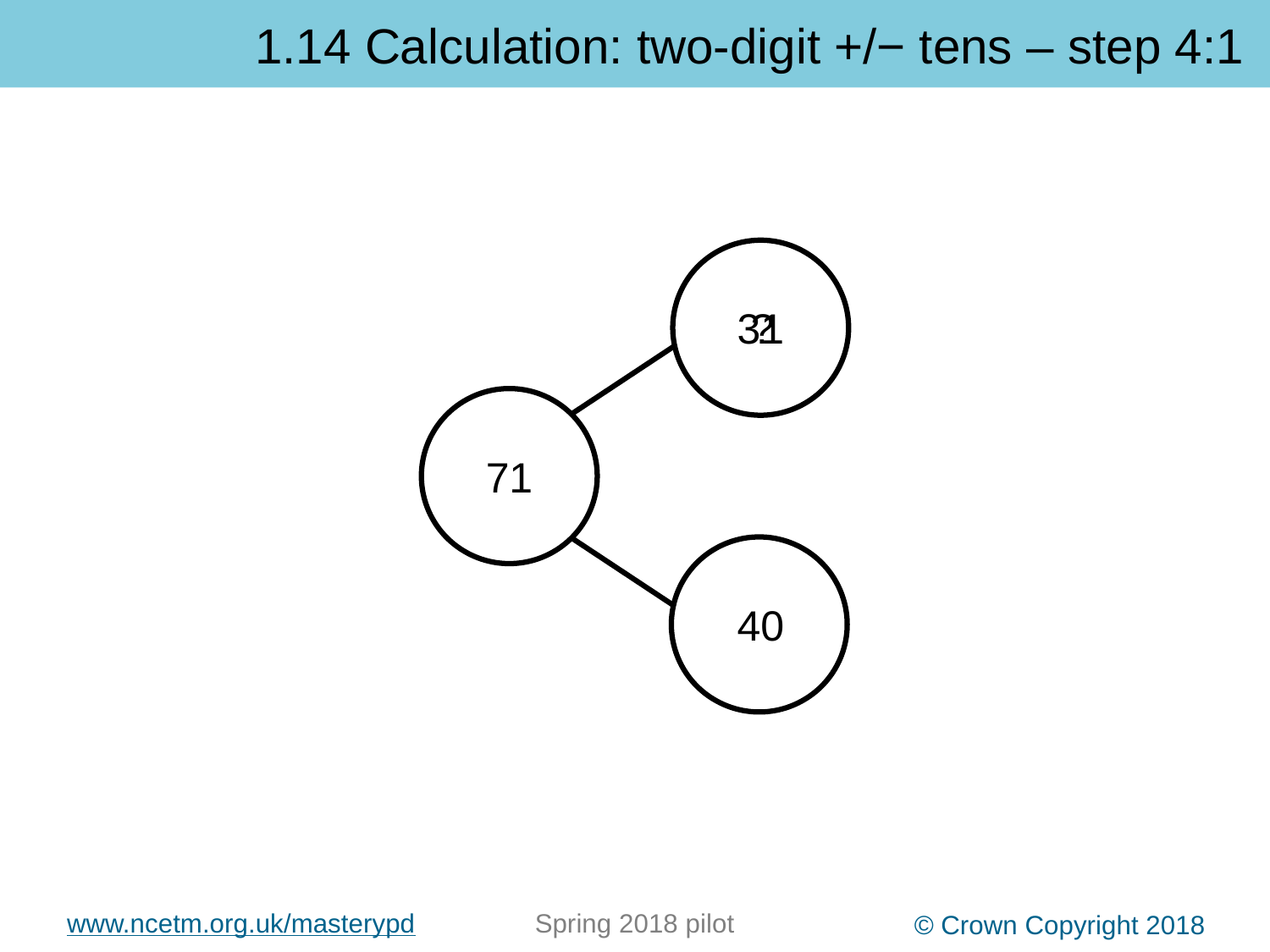

1.14 Calculation: two-digit +/− tens – step 4:1

31
?
71
40